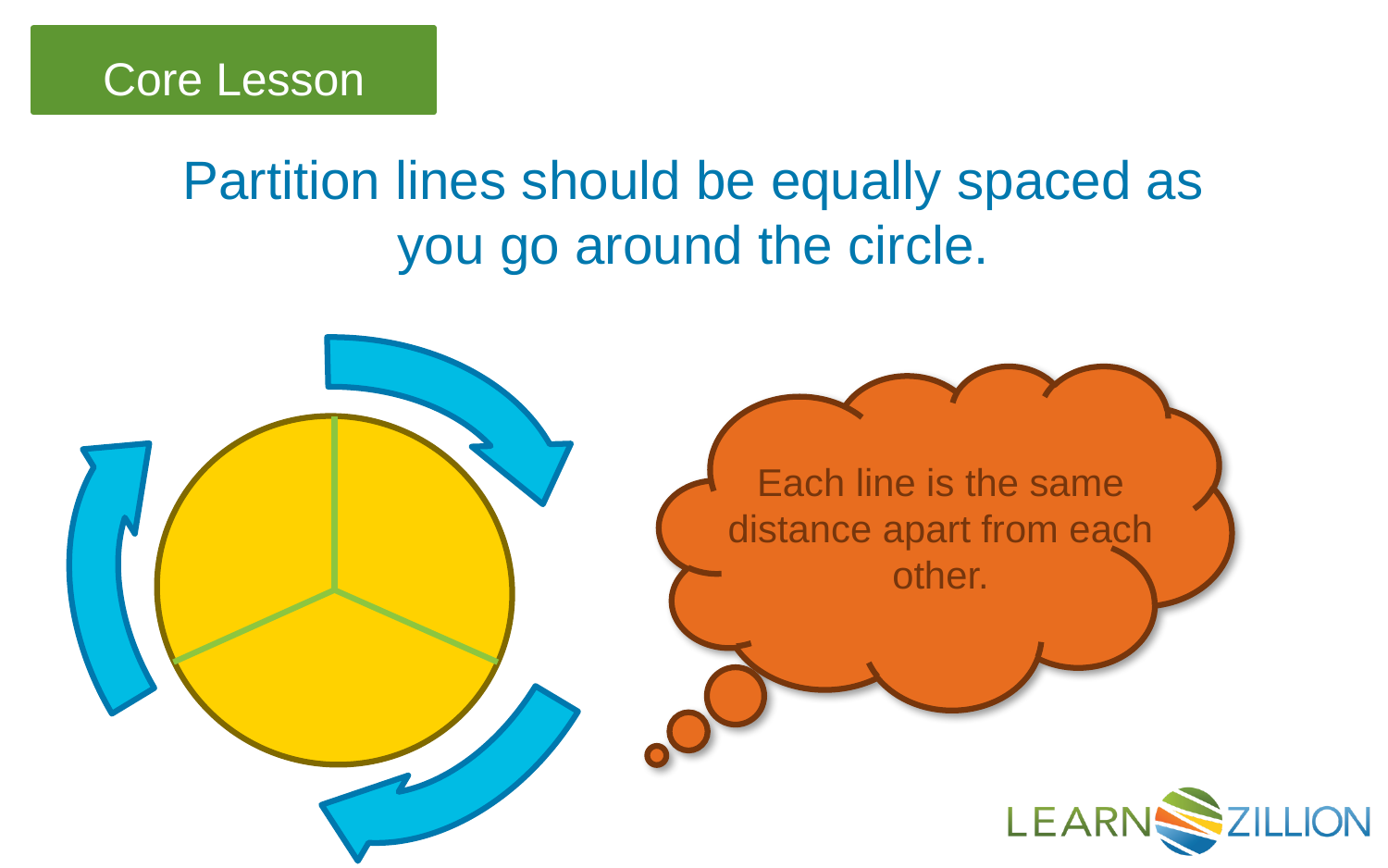

Partition lines should be equally spaced as you go around the circle.

Each line is the same distance apart from each other.